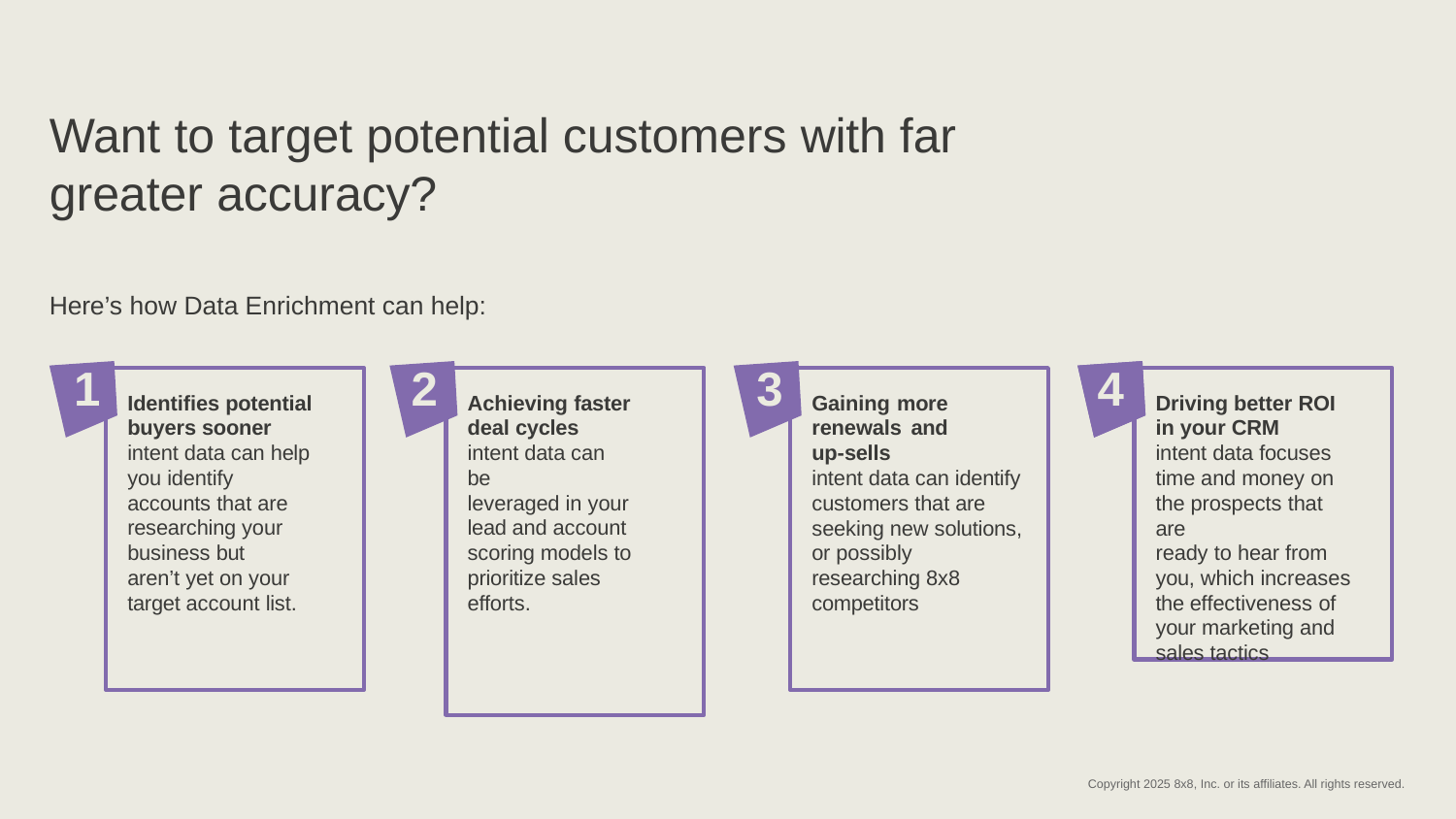

Want to target potential customers with far greater accuracy?
Here’s how Data Enrichment can help:
4
1	2
3

Identifies potential buyers sooner intent data can help you identify accounts that are researching your business but
aren’t yet on your target account list.

Achieving faster deal cycles intent data can be
leveraged in your lead and account scoring models to prioritize sales efforts.

Gaining more renewals and up-sells
intent data can identify customers that are seeking new solutions, or possibly researching 8x8 competitors

Driving better ROI in your CRM
intent data focuses time and money on the prospects that are
ready to hear from you, which increases the effectiveness of your marketing and sales tactics